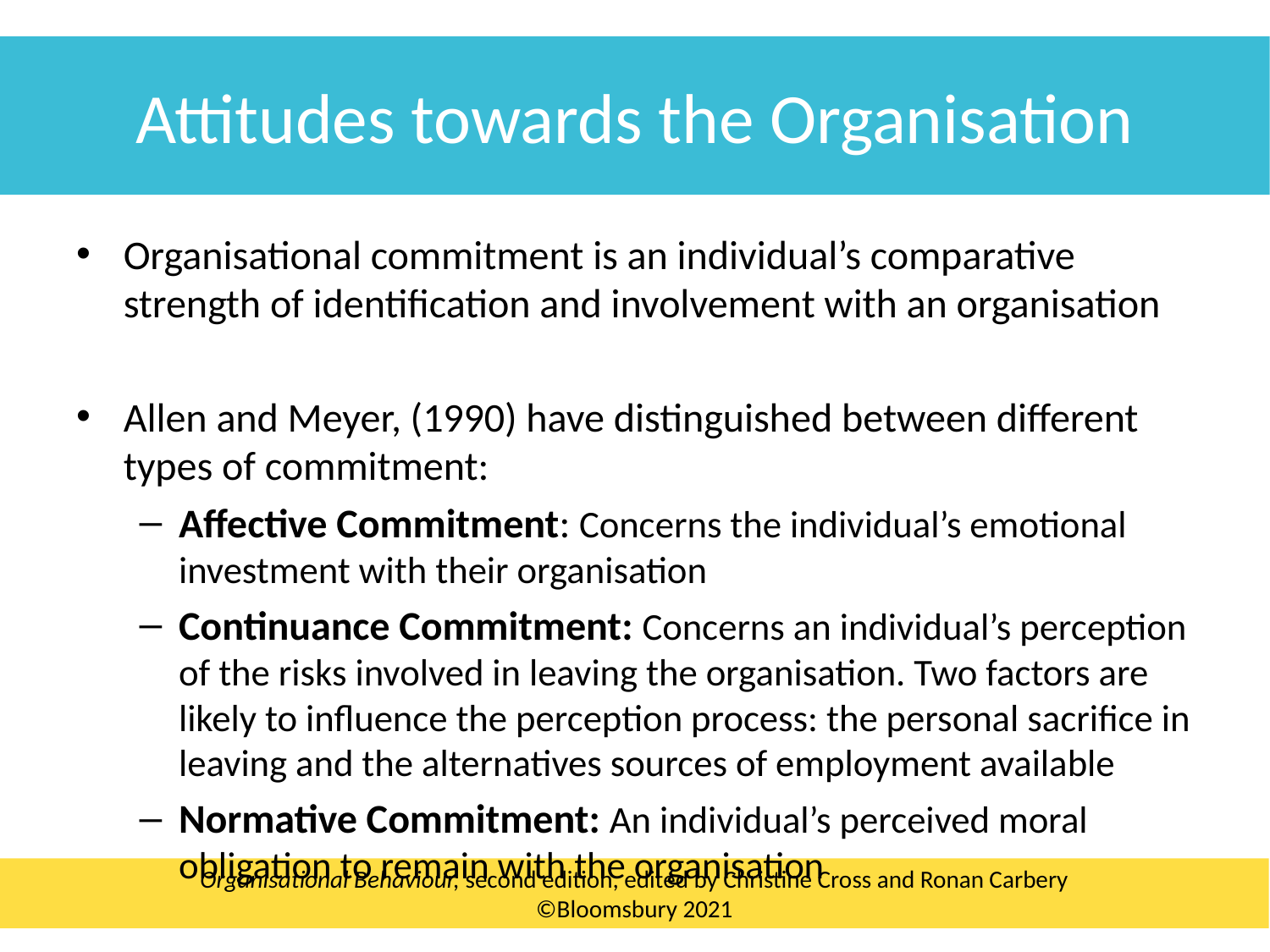

Attitudes towards the Organisation
Organisational commitment is an individual’s comparative strength of identification and involvement with an organisation

Allen and Meyer, (1990) have distinguished between different types of commitment:
Affective Commitment: Concerns the individual’s emotional investment with their organisation
Continuance Commitment: Concerns an individual’s perception of the risks involved in leaving the organisation. Two factors are likely to influence the perception process: the personal sacrifice in leaving and the alternatives sources of employment available
Normative Commitment: An individual’s perceived moral obligation to remain with the organisation